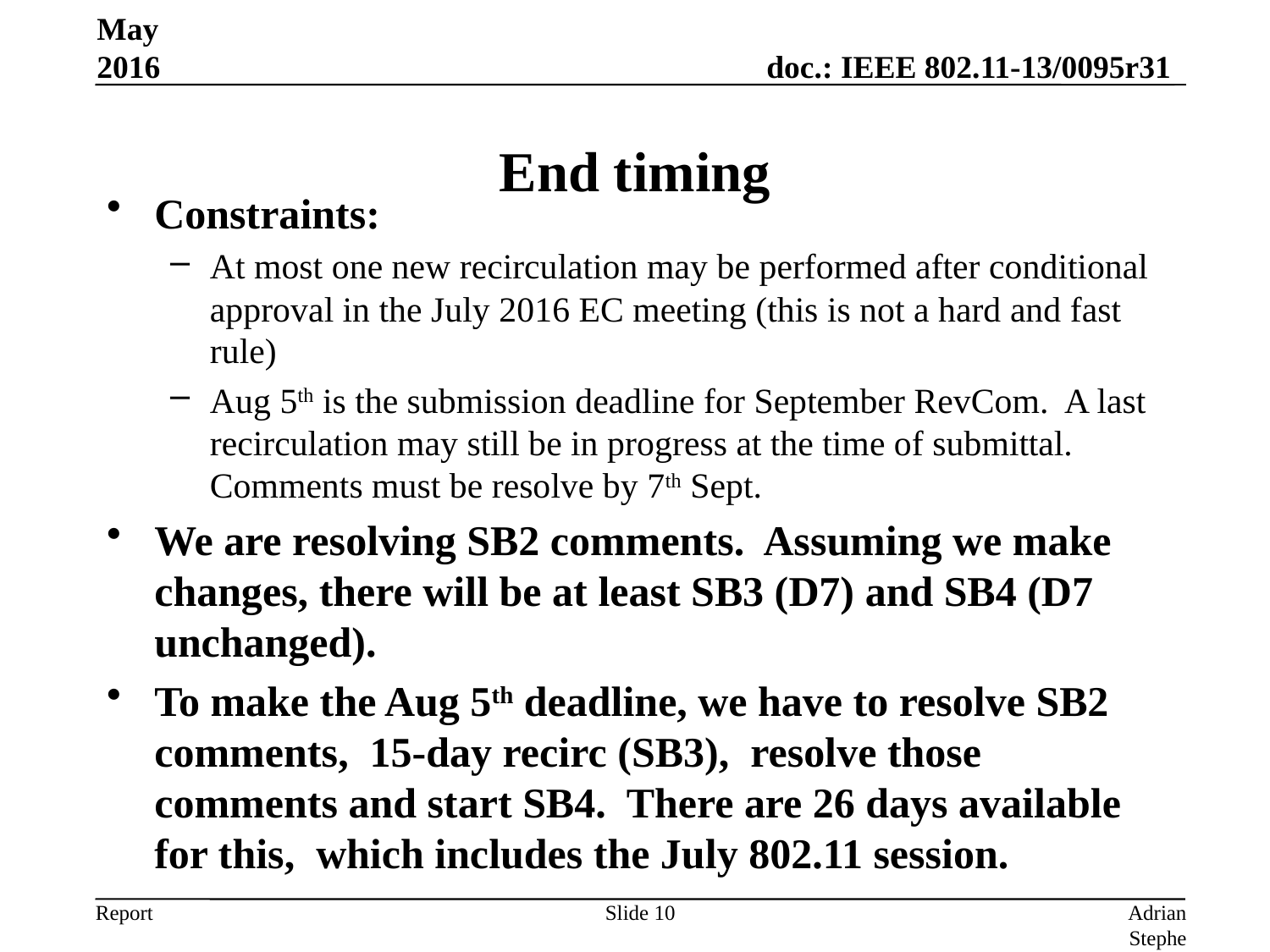

May 2016
# End timing
Constraints:
At most one new recirculation may be performed after conditional approval in the July 2016 EC meeting (this is not a hard and fast rule)
Aug 5th is the submission deadline for September RevCom.  A last recirculation may still be in progress at the time of submittal.  Comments must be resolve by 7th Sept.
We are resolving SB2 comments.  Assuming we make changes, there will be at least SB3 (D7) and SB4 (D7 unchanged).
To make the Aug 5th deadline, we have to resolve SB2 comments,  15-day recirc (SB3),  resolve those comments and start SB4.  There are 26 days available for this,  which includes the July 802.11 session.
Slide 10
Adrian Stephens, Intel Corporation